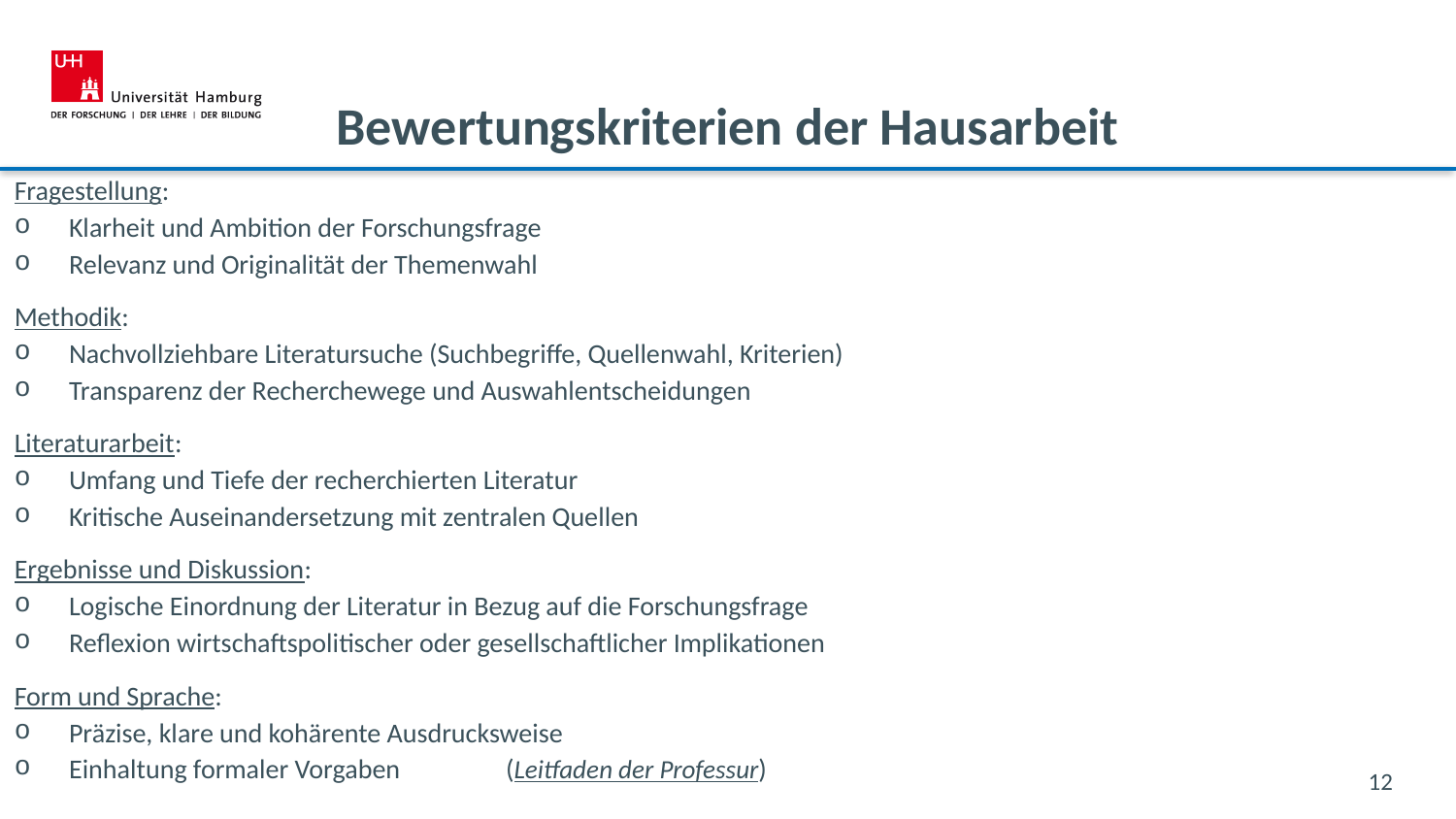

# Bewertungskriterien der Hausarbeit
Fragestellung:
Klarheit und Ambition der Forschungsfrage
Relevanz und Originalität der Themenwahl

Methodik:
Nachvollziehbare Literatursuche (Suchbegriffe, Quellenwahl, Kriterien)
Transparenz der Recherchewege und Auswahlentscheidungen

Literaturarbeit:
Umfang und Tiefe der recherchierten Literatur
Kritische Auseinandersetzung mit zentralen Quellen

Ergebnisse und Diskussion:
Logische Einordnung der Literatur in Bezug auf die Forschungsfrage
Reflexion wirtschaftspolitischer oder gesellschaftlicher Implikationen

Form und Sprache:
Präzise, klare und kohärente Ausdrucksweise
Einhaltung formaler Vorgaben	(Leitfaden der Professur)
12